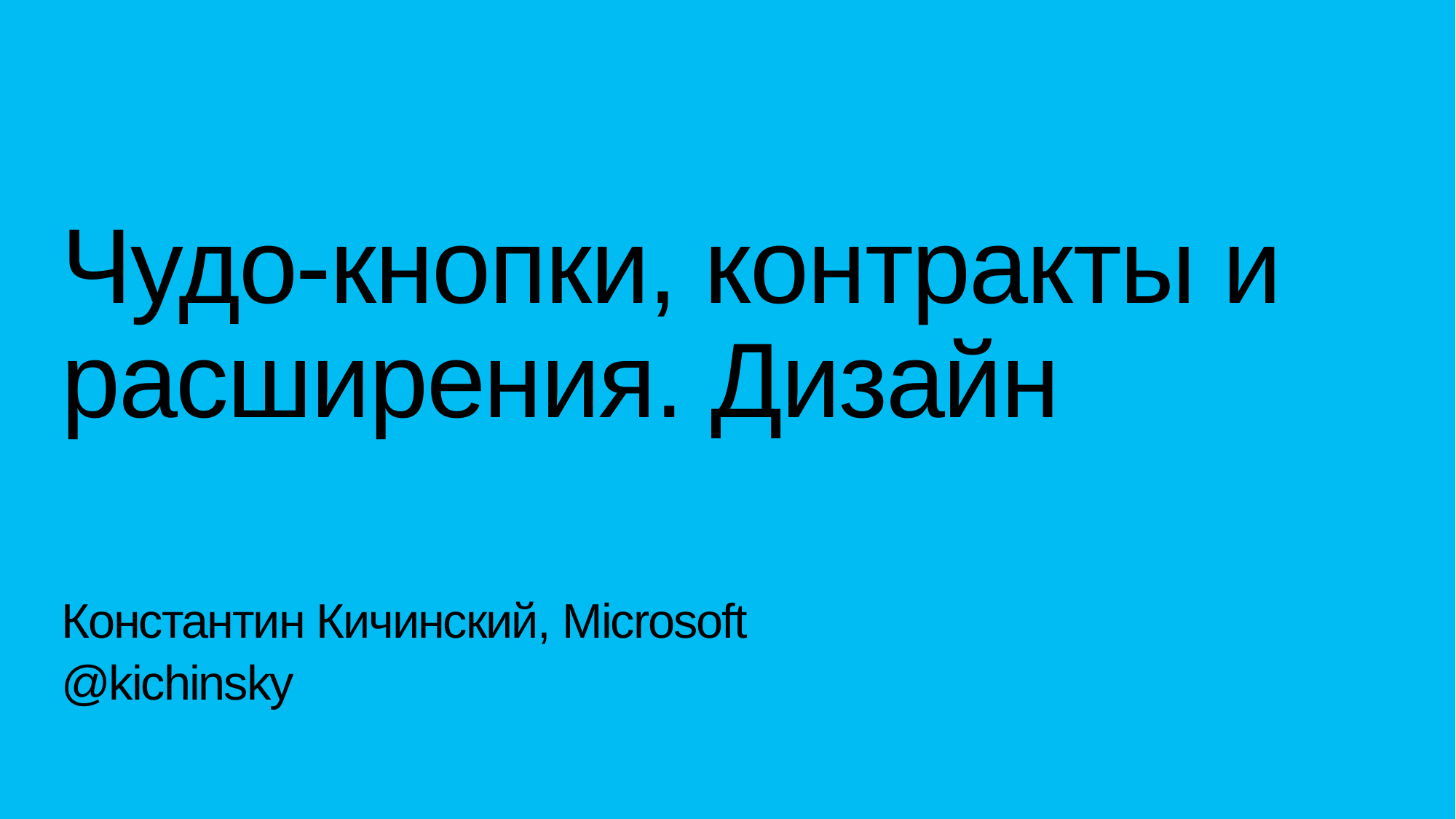

Чудо-кнопки, контракты и расширения. Дизайн
Константин Кичинский, Microsoft
@kichinsky